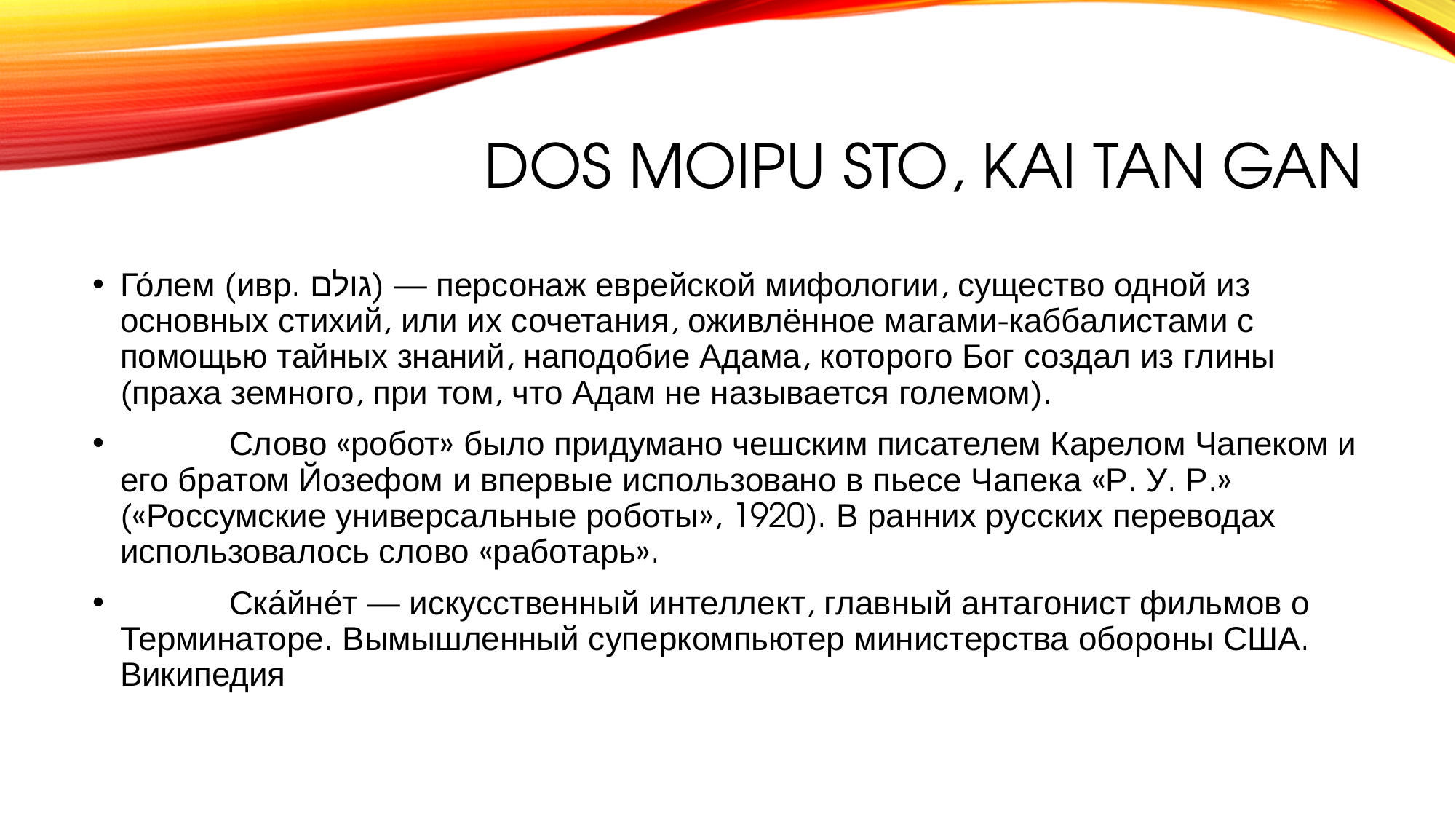

# Dos moipu sto, kai tan gan
Го́лем (ивр. ‏גולם‏‎) — персонаж еврейской мифологии, существо одной из основных стихий, или их сочетания, оживлённое магами-каббалистами с помощью тайных знаний, наподобие Адама, которого Бог создал из глины (праха земного, при том, что Адам не называется големом).
	Слово «робот» было придумано чешским писателем Карелом Чапеком и его братом Йозефом и впервые использовано в пьесе Чапека «Р. У. Р.» («Россумские универсальные роботы», 1920). В ранних русских переводах использовалось слово «работарь».
	Ска́йне́т — искусственный интеллект, главный антагонист фильмов о Терминаторе. Вымышленный суперкомпьютер министерства обороны США. Википедия